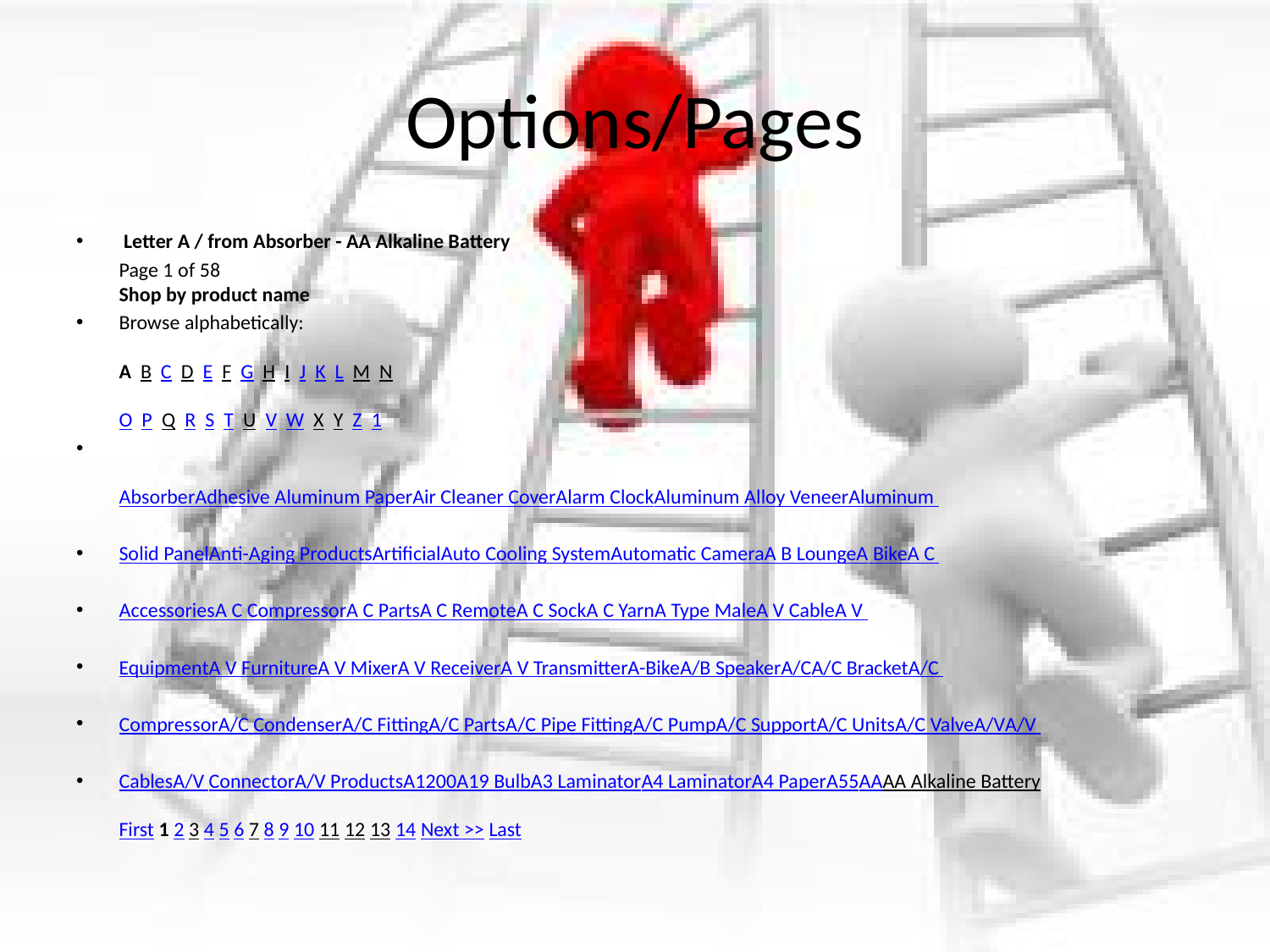

# Options/Pages
 Letter A / from Absorber - AA Alkaline Battery
	Page 1 of 58
Shop by product name
Browse alphabetically:    
A  B  C  D  E  F  G  H  I  J  K  L  M  N  
O  P  Q  R  S  T  U  V  W  X  Y  Z  1
AbsorberAdhesive Aluminum PaperAir Cleaner CoverAlarm ClockAluminum Alloy VeneerAluminum

Solid PanelAnti-Aging ProductsArtificialAuto Cooling SystemAutomatic CameraA B LoungeA BikeA C

AccessoriesA C CompressorA C PartsA C RemoteA C SockA C YarnA Type MaleA V CableA V

EquipmentA V FurnitureA V MixerA V ReceiverA V TransmitterA-BikeA/B SpeakerA/CA/C BracketA/C

CompressorA/C CondenserA/C FittingA/C PartsA/C Pipe FittingA/C PumpA/C SupportA/C UnitsA/C ValveA/VA/V

CablesA/V ConnectorA/V ProductsA1200A19 BulbA3 LaminatorA4 LaminatorA4 PaperA55AAAA Alkaline Battery
First 1 2 3 4 5 6 7 8 9 10 11 12 13 14 Next >> Last